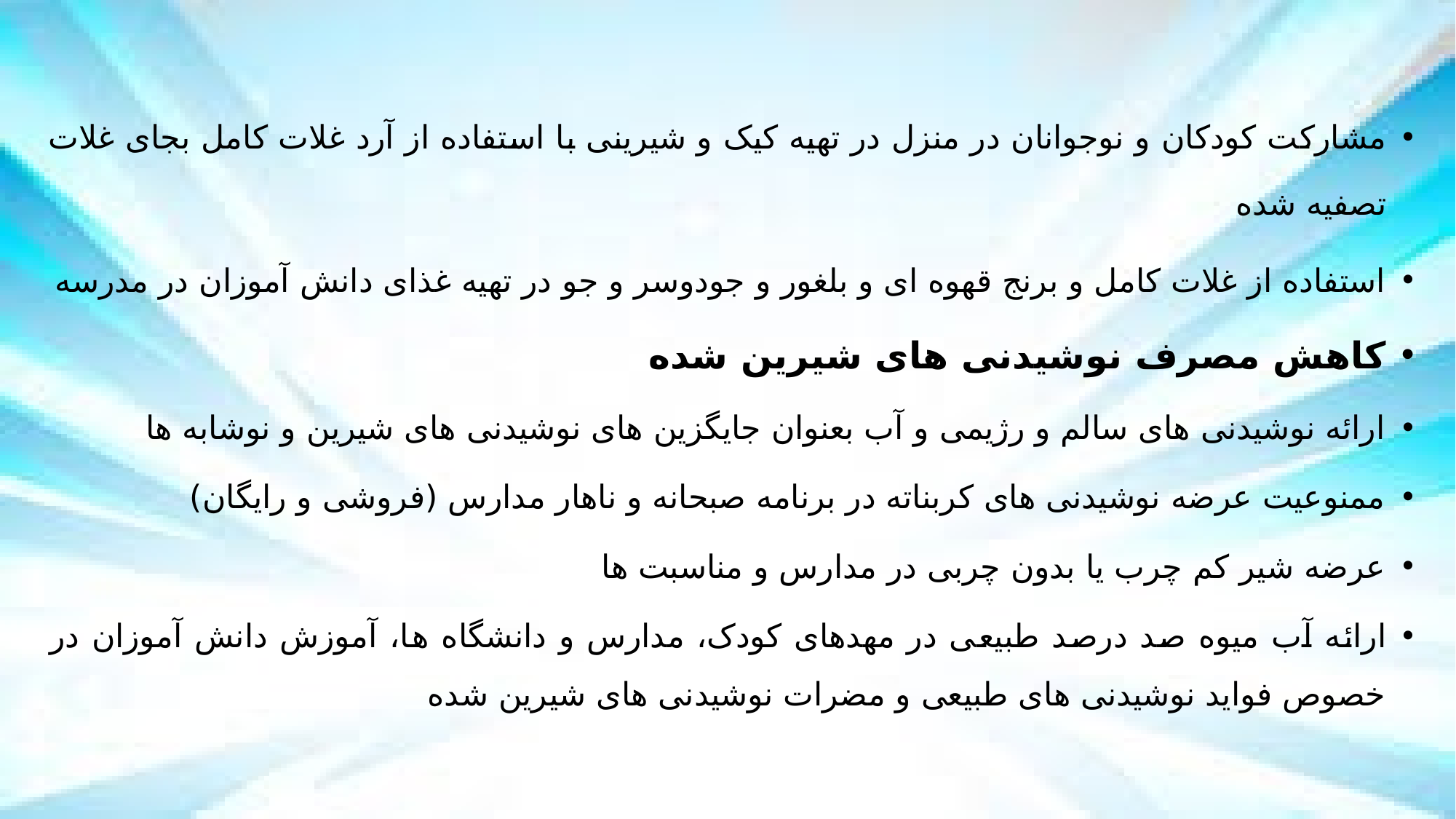

مشارکت کودکان و نوجوانان در منزل در تهیه کیک و شیرینی با استفاده از آرد غلات کامل بجای غلات تصفیه شده
استفاده از غلات کامل و برنج قهوه ای و بلغور و جودوسر و جو در تهیه غذای دانش آموزان در مدرسه
کاهش مصرف نوشیدنی های شیرین شده
ارائه نوشیدنی های سالم و رژیمی و آب بعنوان جایگزین های نوشیدنی های شیرین و نوشابه ها
ممنوعیت عرضه نوشیدنی های کربناته در برنامه صبحانه و ناهار مدارس (فروشی و رایگان)
عرضه شیر کم چرب یا بدون چربی در مدارس و مناسبت ها
ارائه آب میوه صد درصد طبیعی در مهدهای کودک، مدارس و دانشگاه ها، آموزش دانش آموزان در خصوص فواید نوشیدنی های طبیعی و مضرات نوشیدنی های شیرین شده